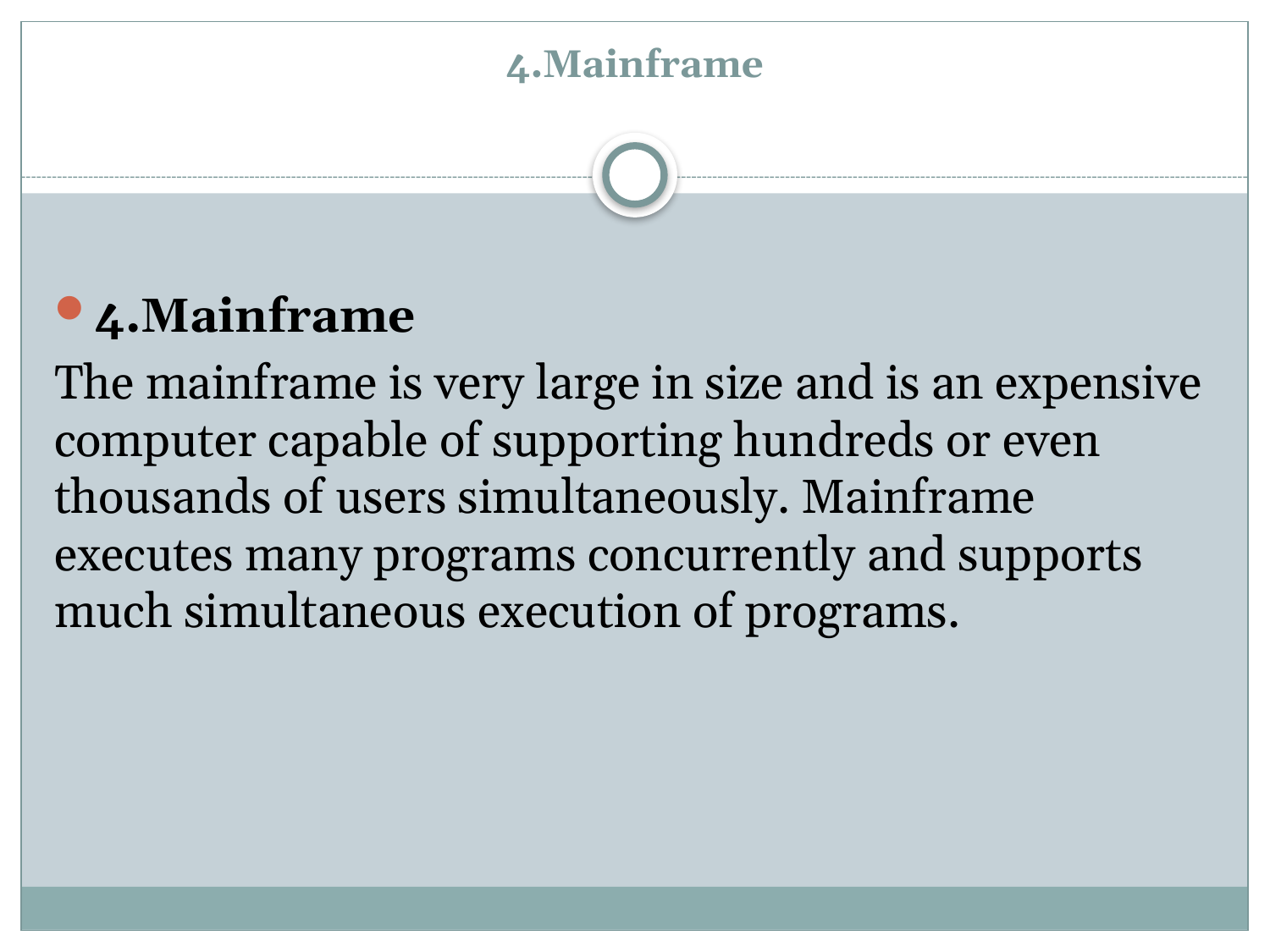

# 4.Mainframe

4.Mainframe
The mainframe is very large in size and is an expensive computer capable of supporting hundreds or even thousands of users simultaneously. Mainframe executes many programs concurrently and supports much simultaneous execution of programs.